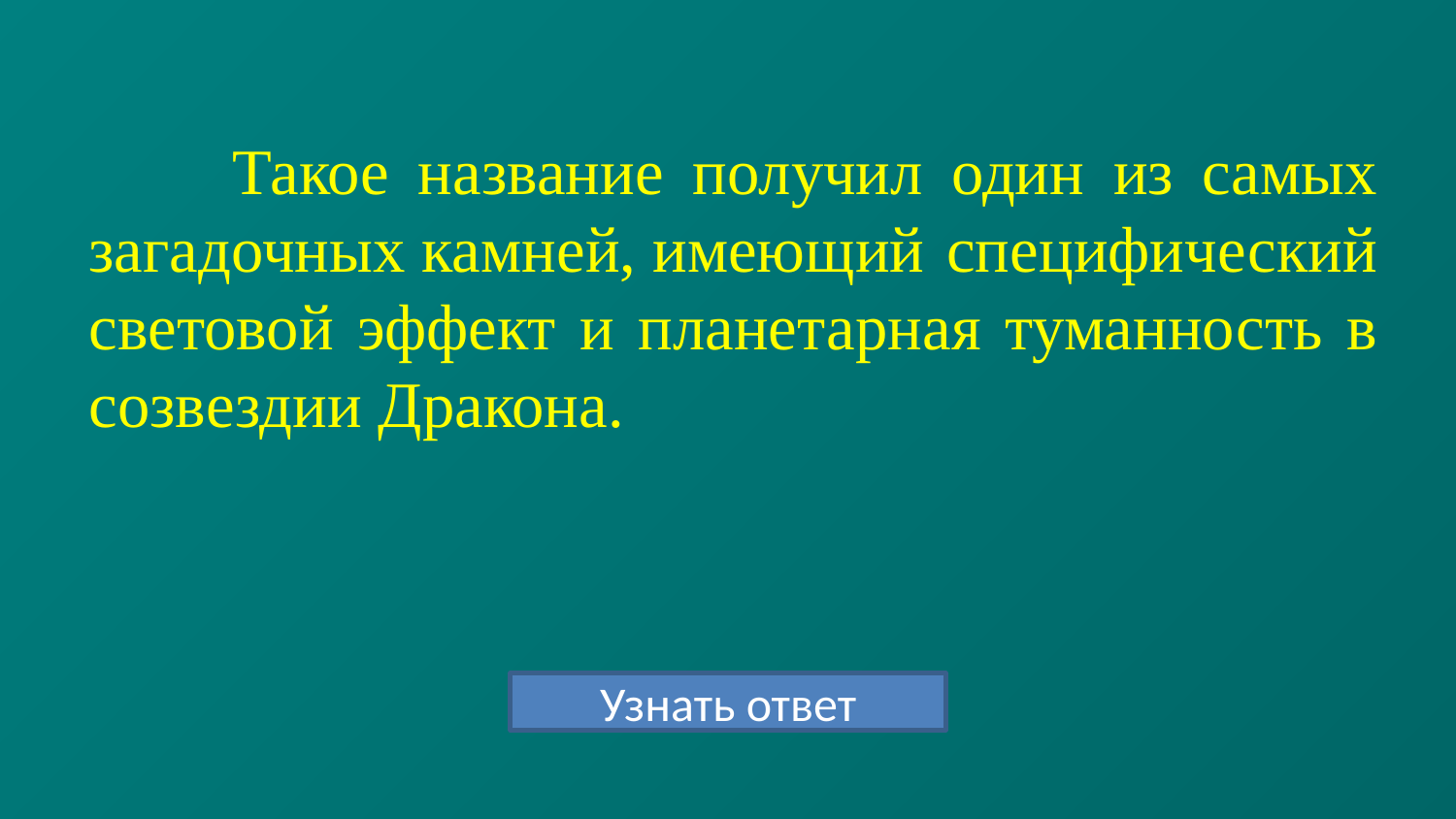

Такое название получил один из самых загадочных камней, имеющий специфический световой эффект и планетарная туманность в созвездии Дракона.